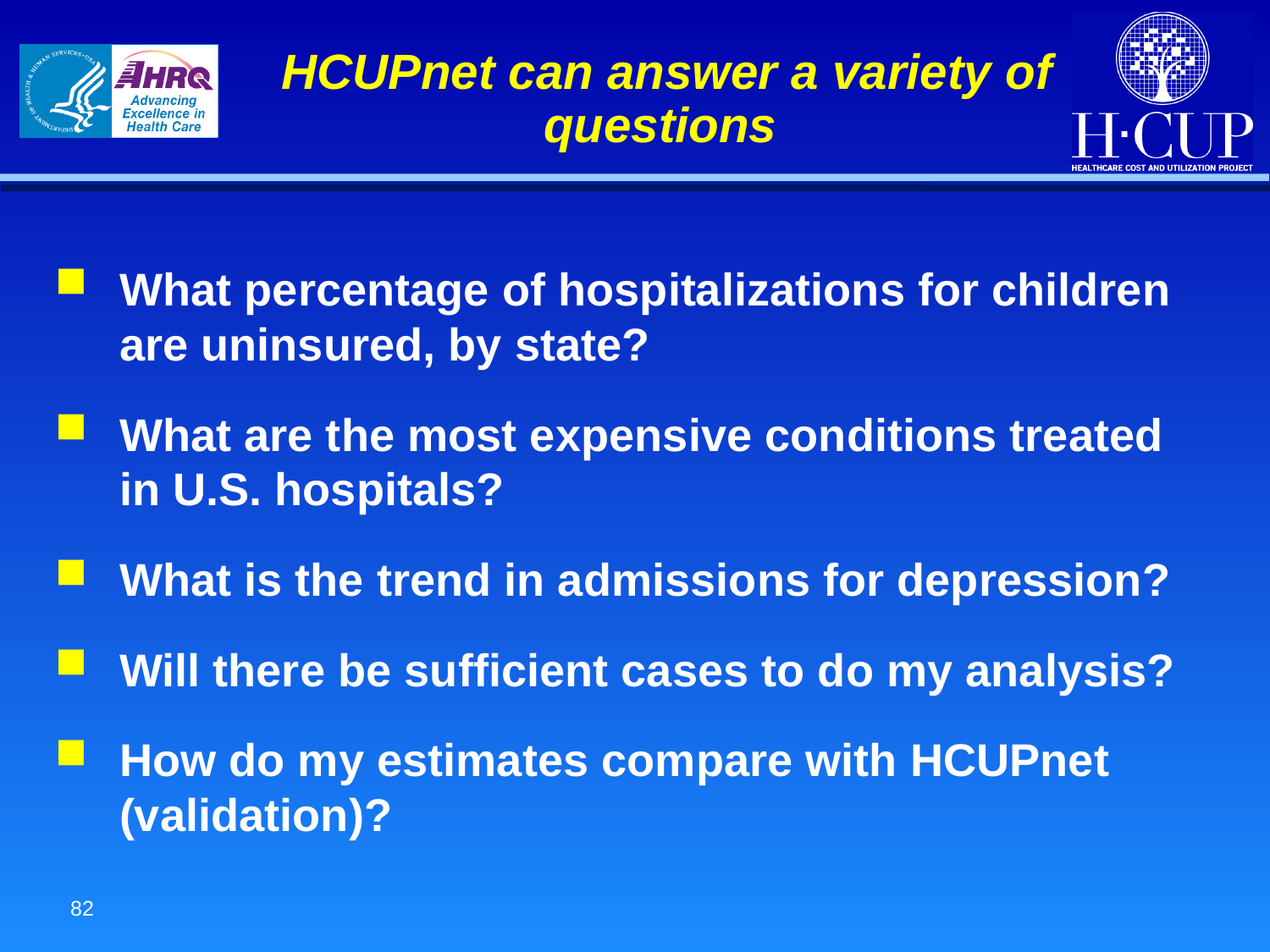

# HCUPnet can answer a variety of questions
What percentage of hospitalizations for children are uninsured, by state?
What are the most expensive conditions treated in U.S. hospitals?
What is the trend in admissions for depression?
Will there be sufficient cases to do my analysis?
How do my estimates compare with HCUPnet (validation)?
82